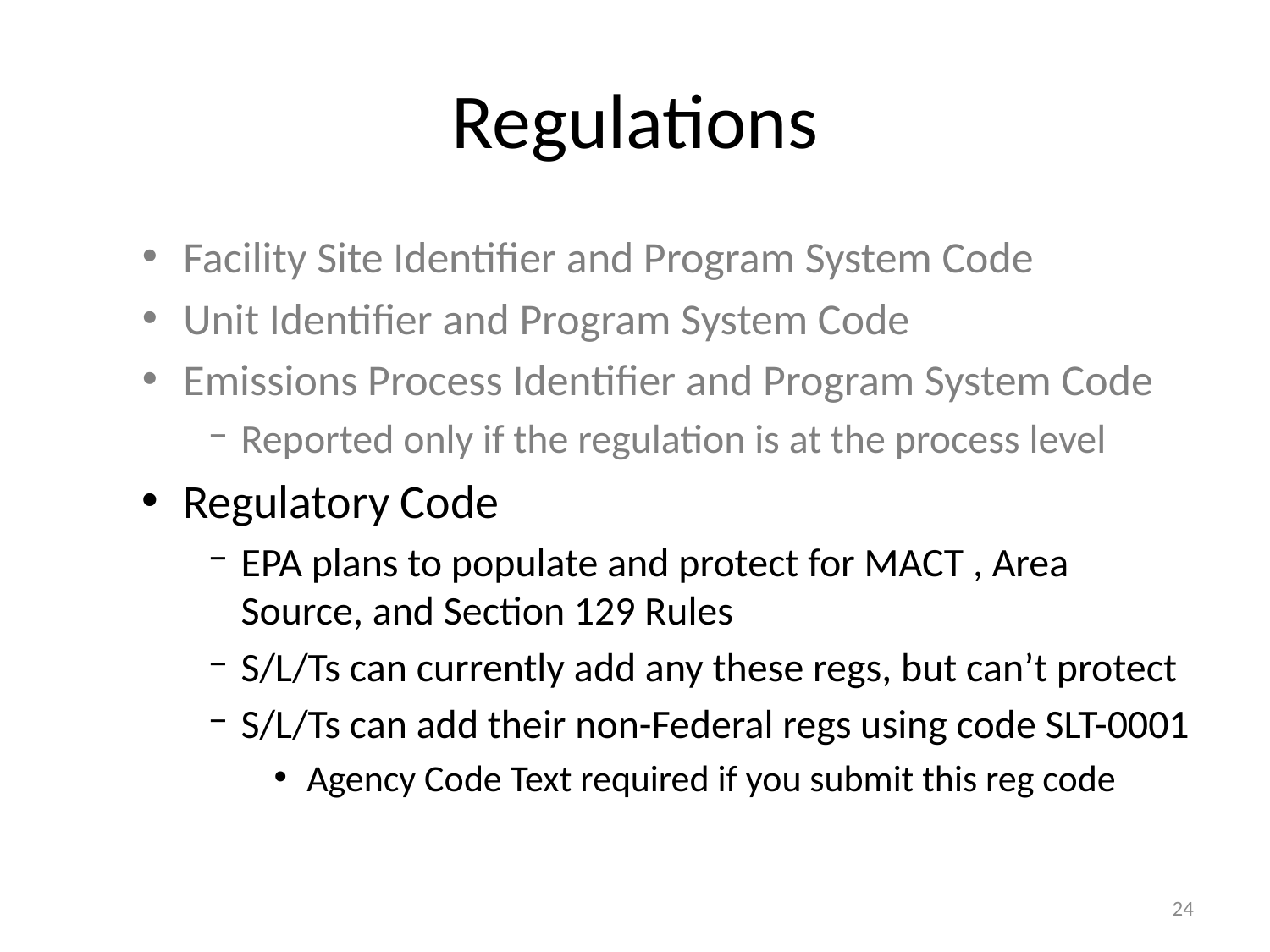

# Regulations
Facility Site Identifier and Program System Code
Unit Identifier and Program System Code
Emissions Process Identifier and Program System Code
Reported only if the regulation is at the process level
Regulatory Code
EPA plans to populate and protect for MACT , Area Source, and Section 129 Rules
S/L/Ts can currently add any these regs, but can’t protect
S/L/Ts can add their non-Federal regs using code SLT-0001
Agency Code Text required if you submit this reg code

24